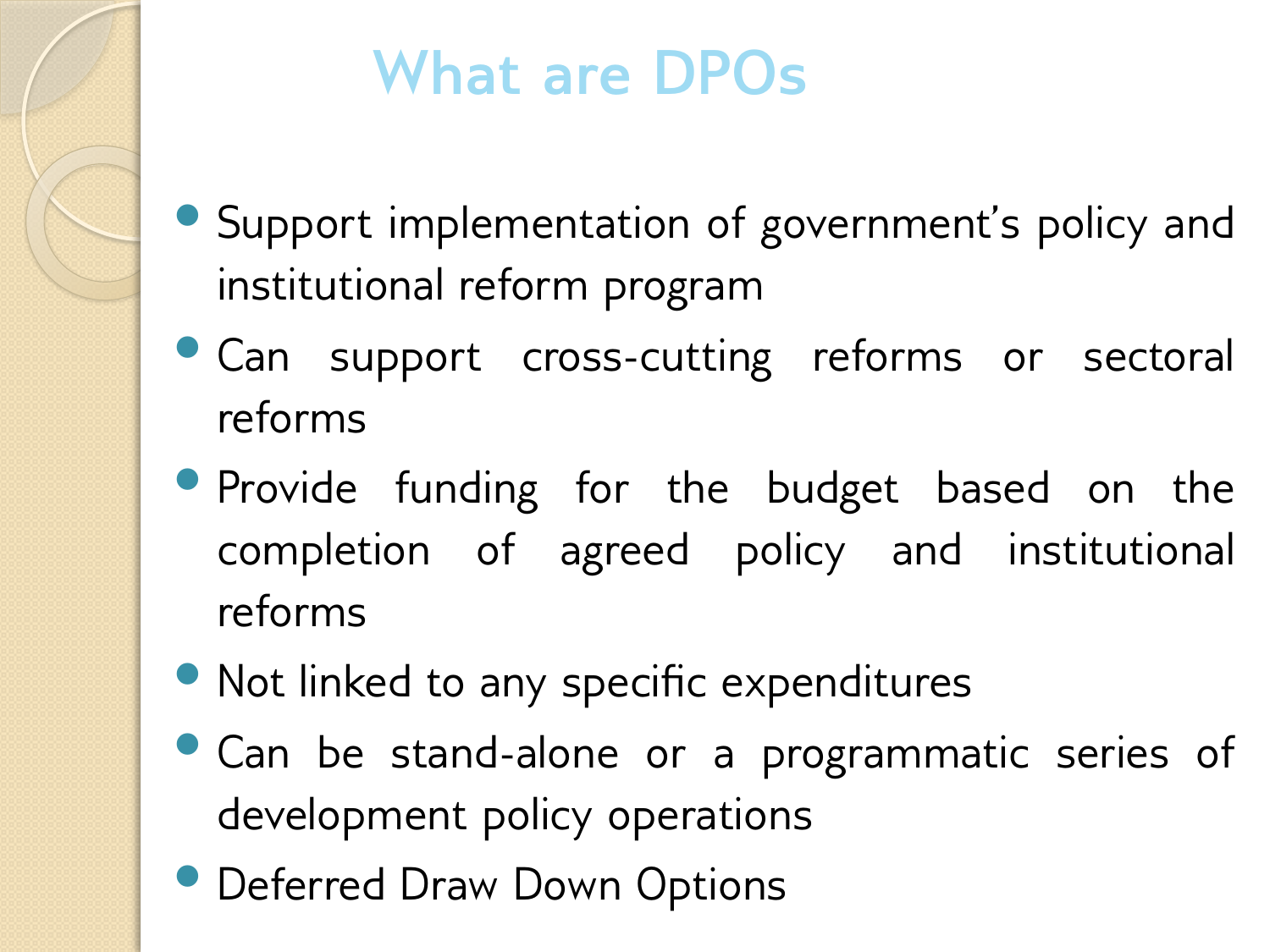

What are DPOs
Support implementation of government’s policy and institutional reform program
Can support cross-cutting reforms or sectoral reforms
Provide funding for the budget based on the completion of agreed policy and institutional reforms
Not linked to any specific expenditures
Can be stand-alone or a programmatic series of development policy operations
Deferred Draw Down Options